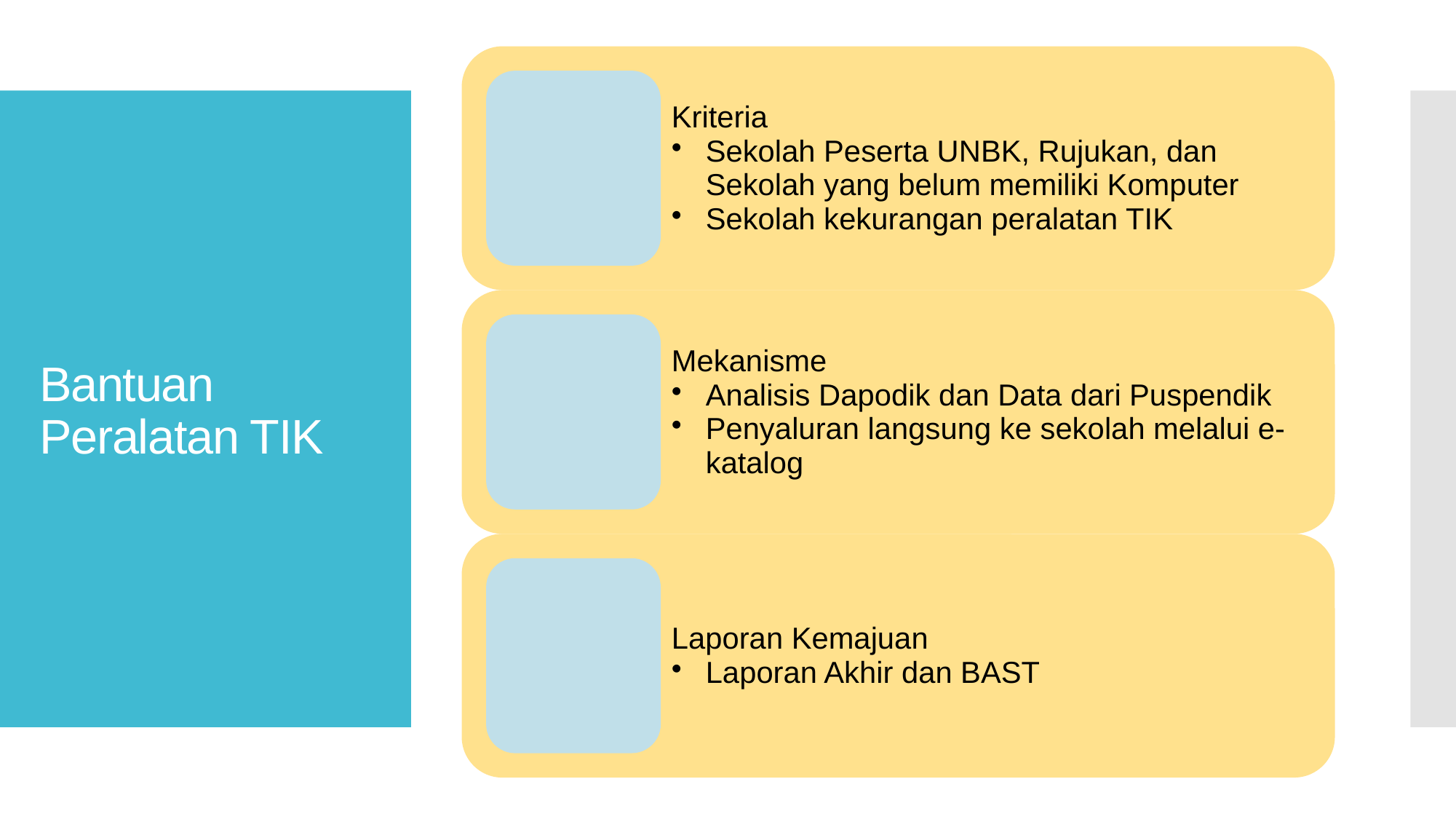

Kriteria
Sekolah Peserta UNBK, Rujukan, dan Sekolah yang belum memiliki Komputer
Sekolah kekurangan peralatan TIK
Mekanisme
Analisis Dapodik dan Data dari Puspendik
Penyaluran langsung ke sekolah melalui e-katalog
Laporan Kemajuan
Laporan Akhir dan BAST
# Bantuan Peralatan TIK